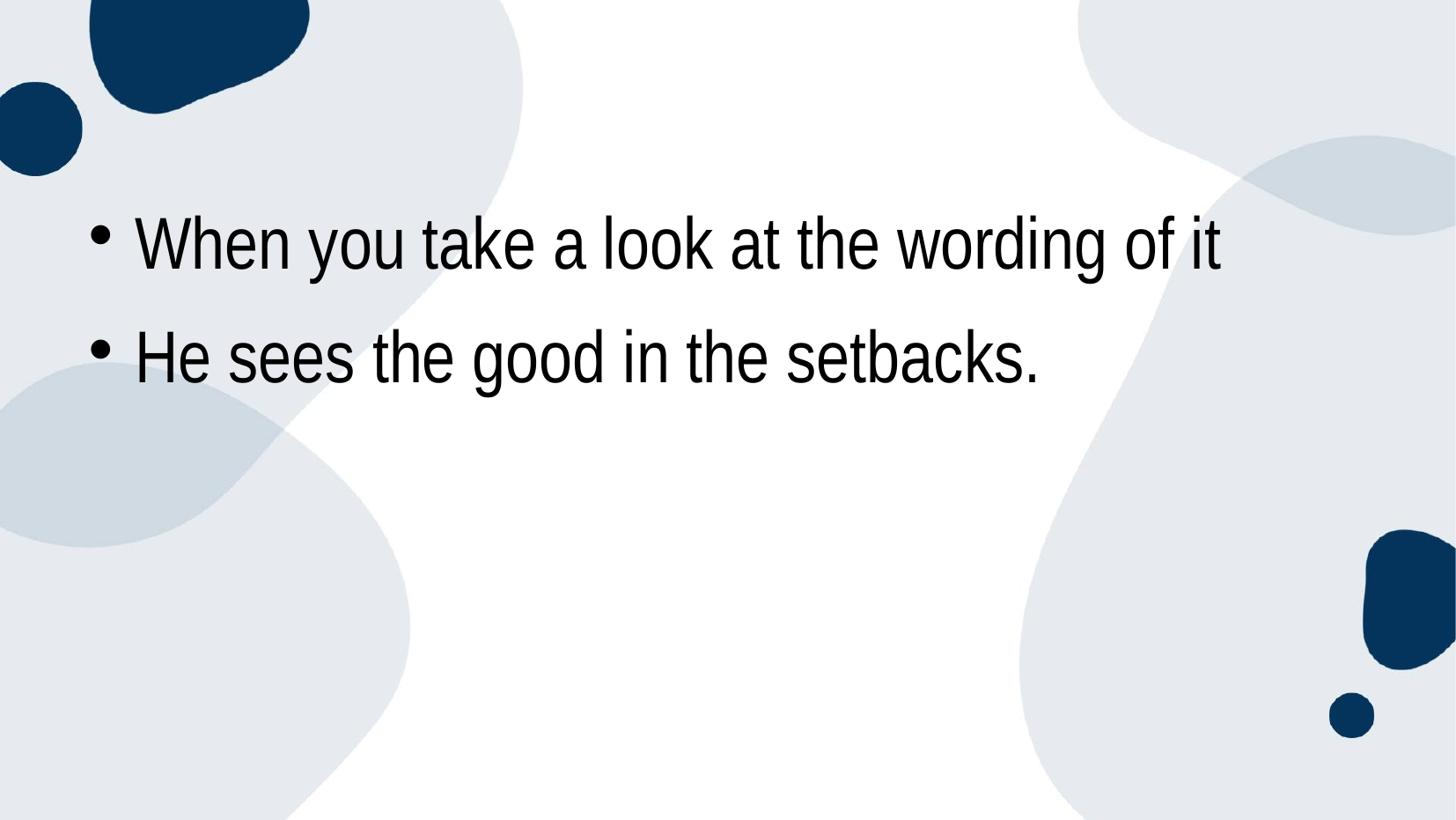

#
When you take a look at the wording of it
He sees the good in the setbacks.